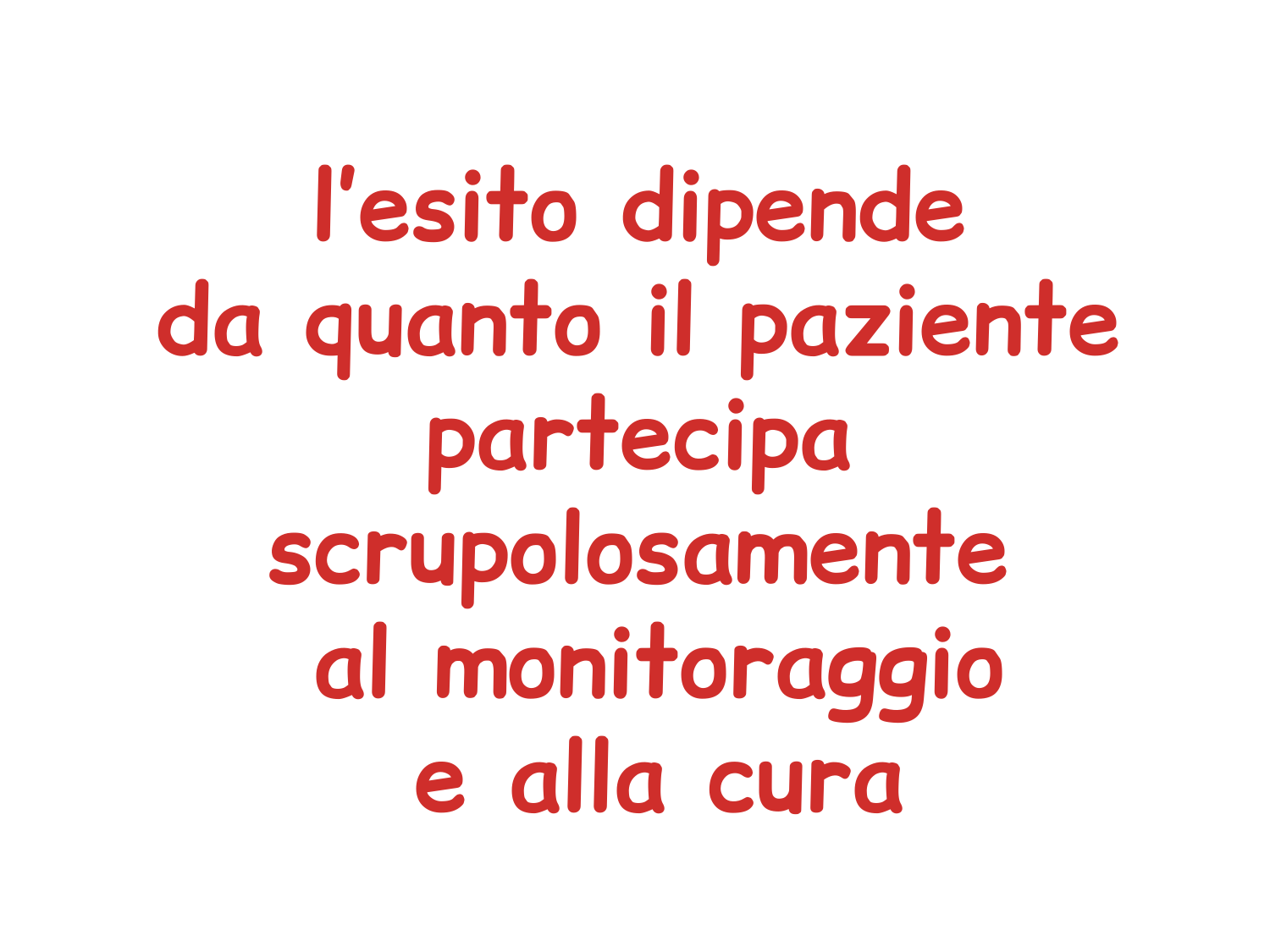

l’esito dipende
da quanto il paziente
partecipa
scrupolosamente
al monitoraggio
e alla cura